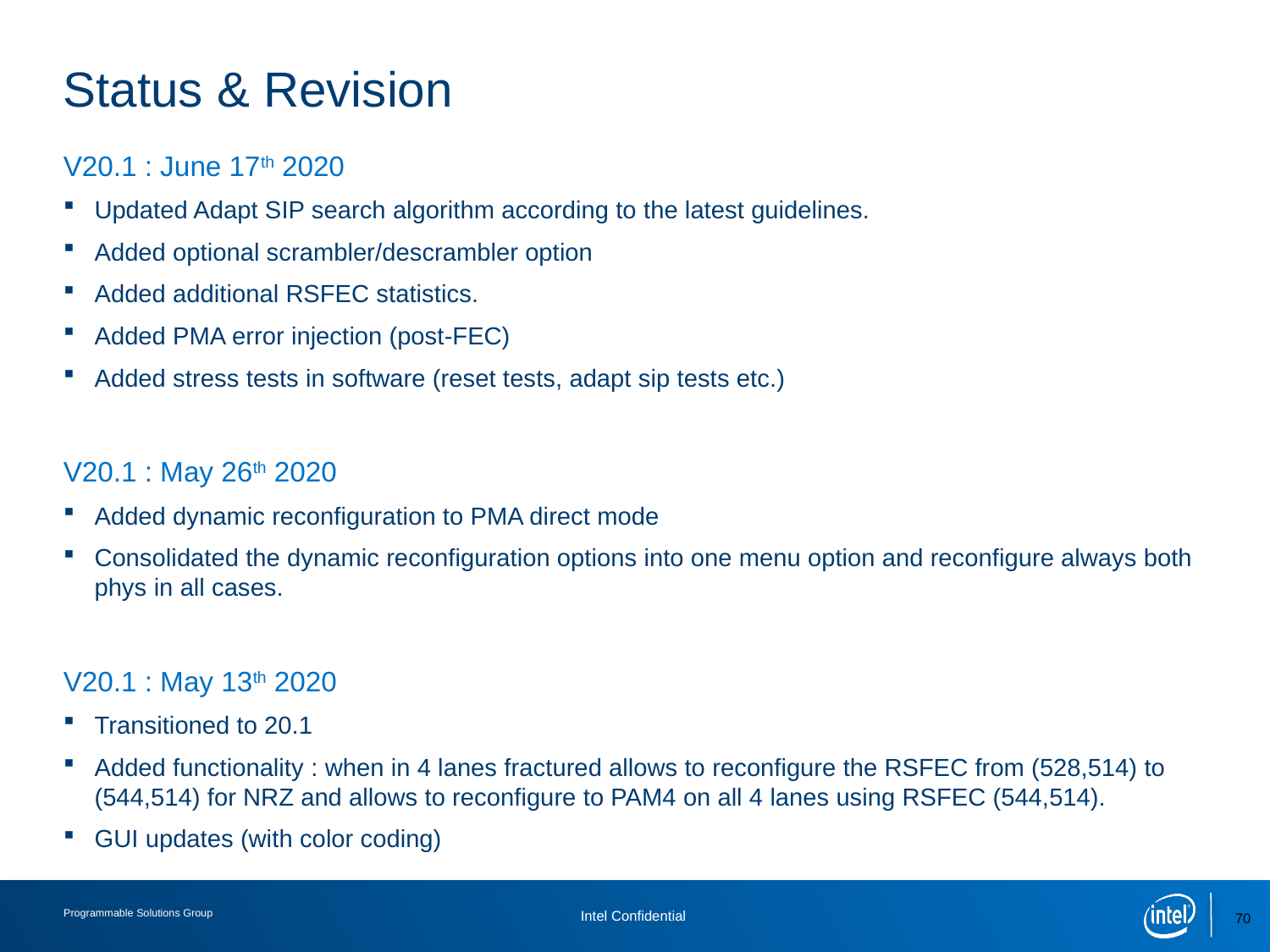

# Status & Revision
V20.1 : June 17th 2020
Updated Adapt SIP search algorithm according to the latest guidelines.
Added optional scrambler/descrambler option
Added additional RSFEC statistics.
Added PMA error injection (post-FEC)
Added stress tests in software (reset tests, adapt sip tests etc.)

V20.1 : May 26th 2020
Added dynamic reconfiguration to PMA direct mode
Consolidated the dynamic reconfiguration options into one menu option and reconfigure always both phys in all cases.

V20.1 : May 13th 2020
Transitioned to 20.1
Added functionality : when in 4 lanes fractured allows to reconfigure the RSFEC from (528,514) to (544,514) for NRZ and allows to reconfigure to PAM4 on all 4 lanes using RSFEC (544,514).
GUI updates (with color coding)

70